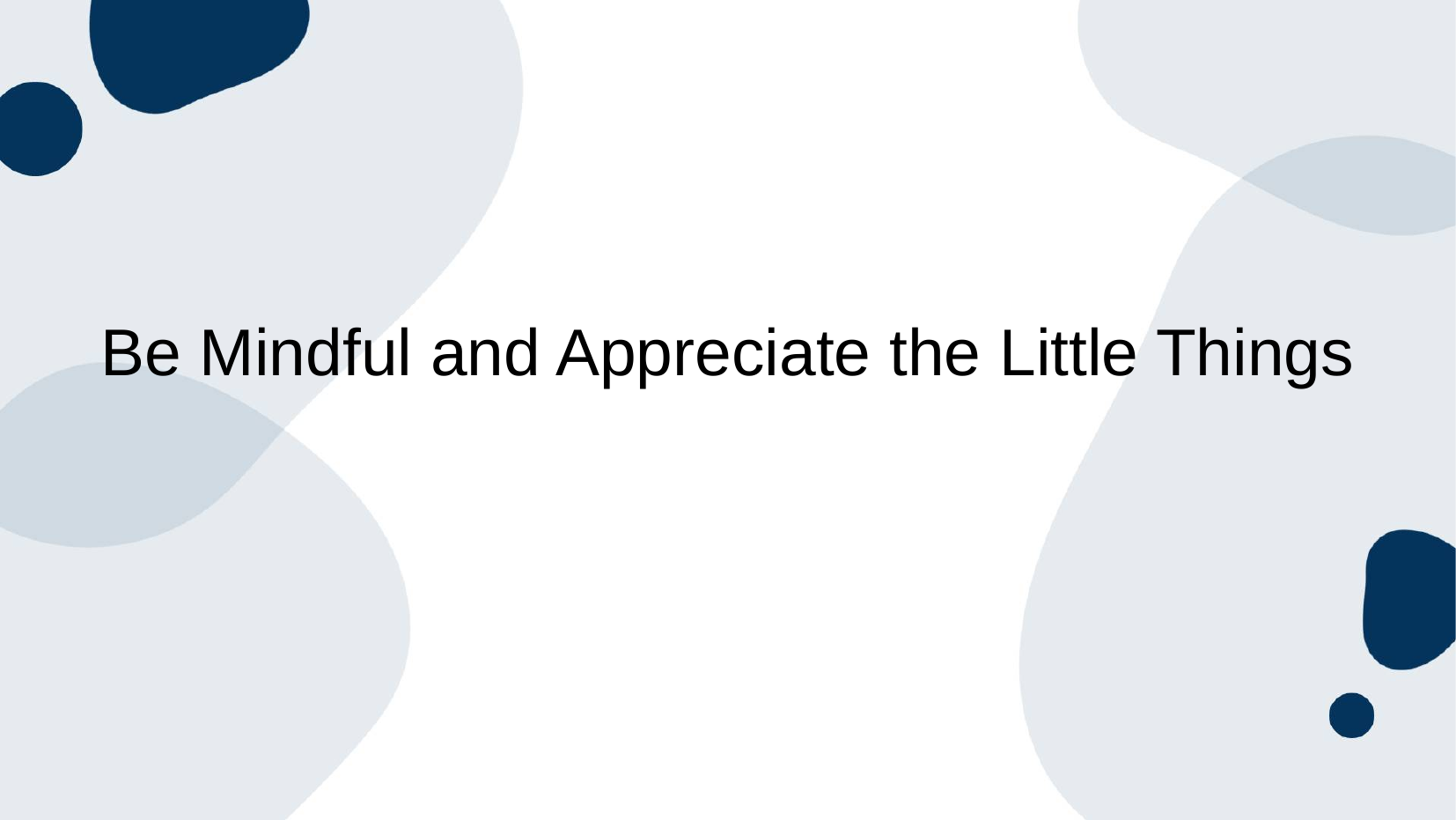

Be Mindful and Appreciate the Little Things